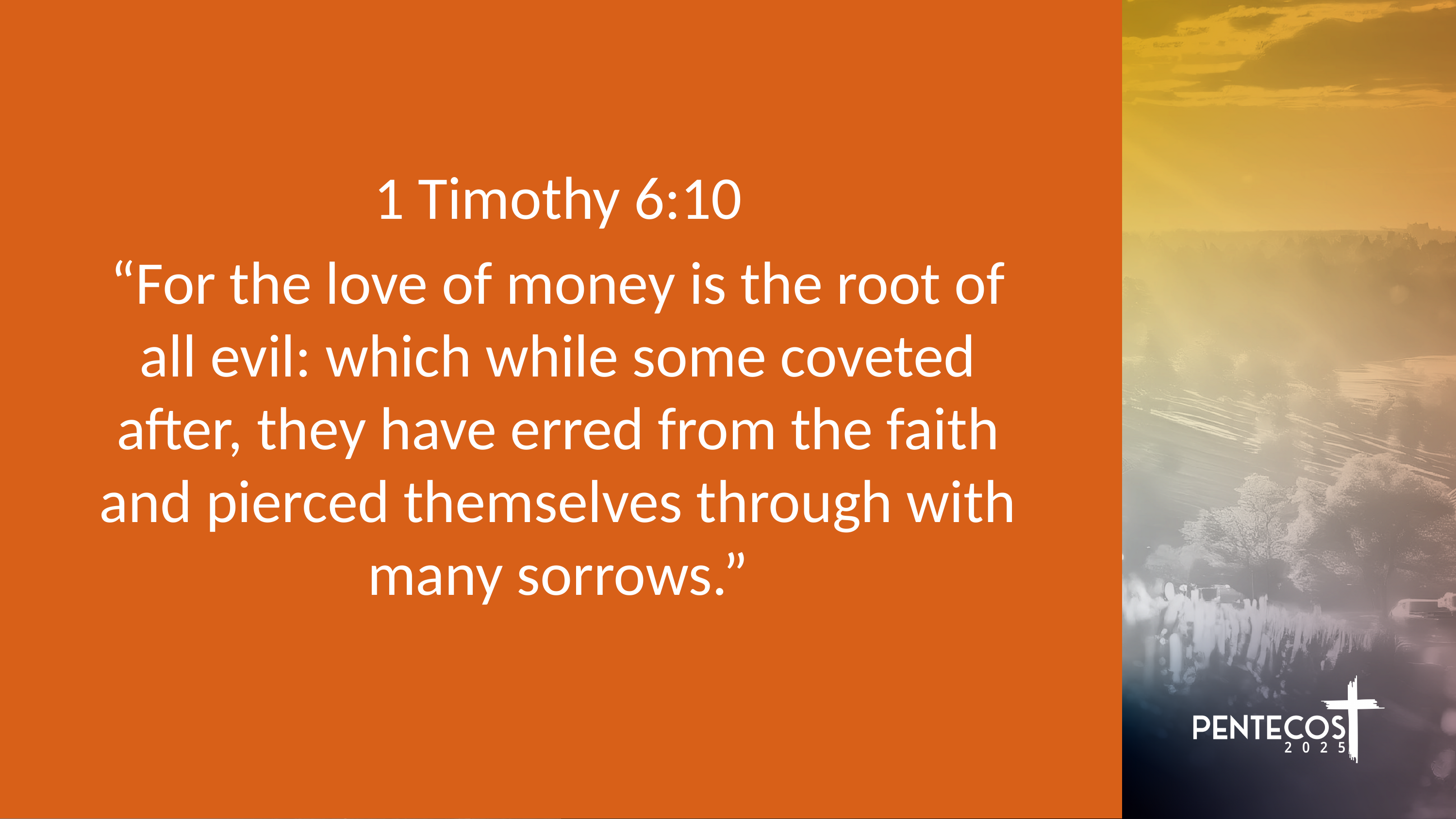

1 Timothy 6:10
“For the love of money is the root of all evil: which while some coveted after, they have erred from the faith and pierced themselves through with many sorrows.”